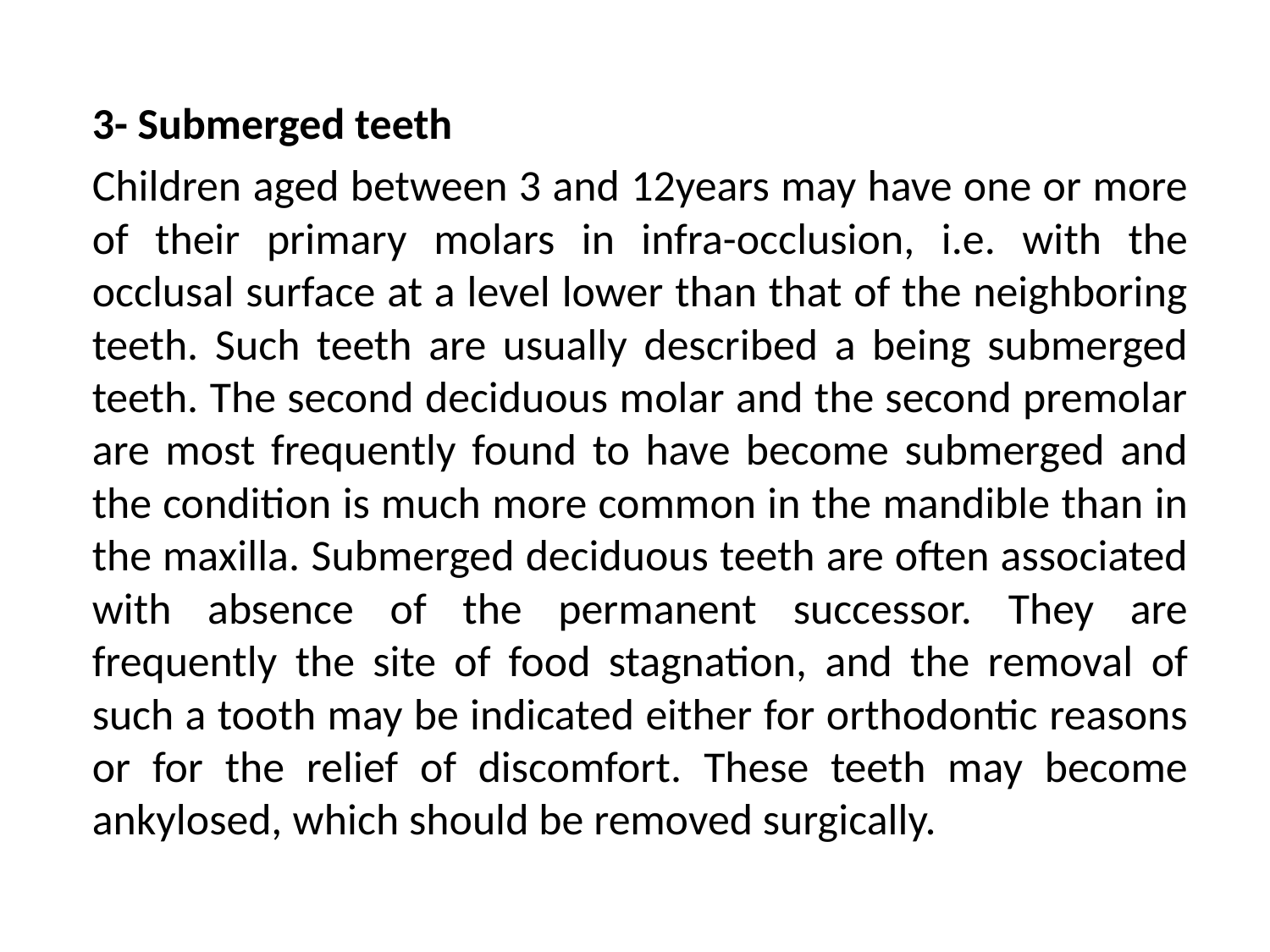

3- Submerged teeth
Children aged between 3 and 12years may have one or more of their primary molars in infra-occlusion, i.e. with the occlusal surface at a level lower than that of the neighboring teeth. Such teeth are usually described a being submerged teeth. The second deciduous molar and the second premolar are most frequently found to have become submerged and the condition is much more common in the mandible than in the maxilla. Submerged deciduous teeth are often associated with absence of the permanent successor. They are frequently the site of food stagnation, and the removal of such a tooth may be indicated either for orthodontic reasons or for the relief of discomfort. These teeth may become ankylosed, which should be removed surgically.